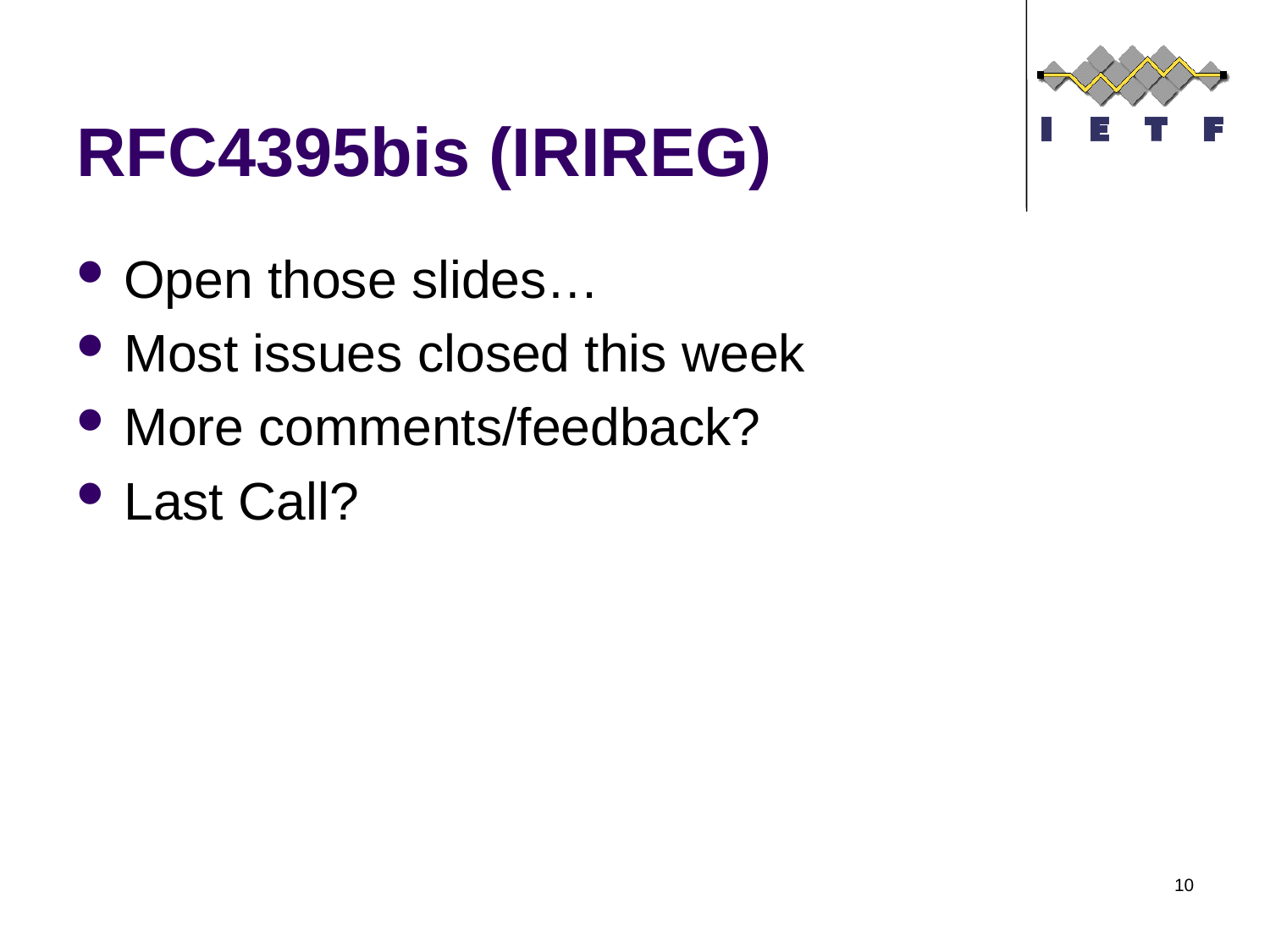

# RFC4395bis (IRIREG)
Open those slides…
Most issues closed this week
More comments/feedback?
Last Call?
10